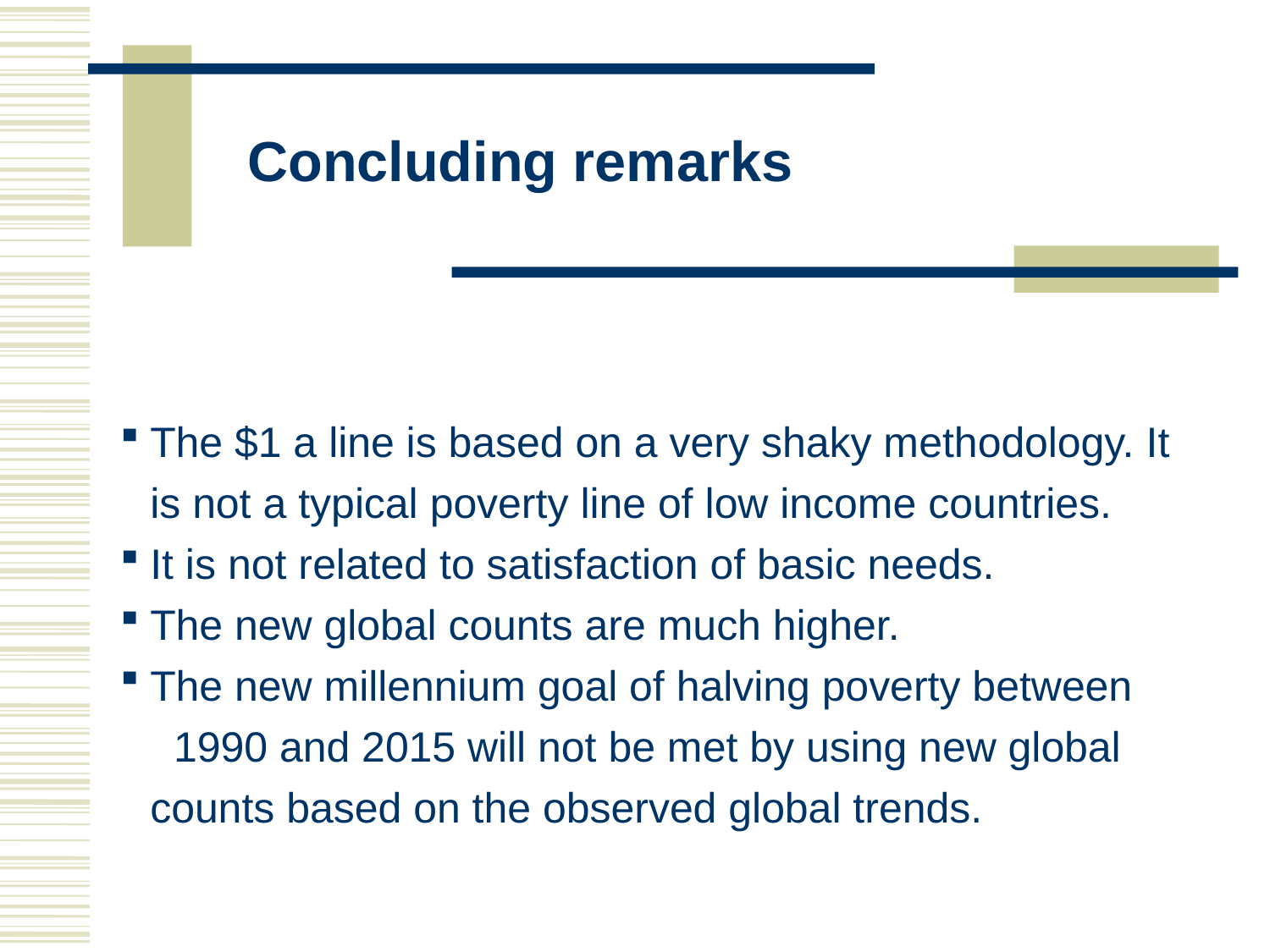

# Concluding remarks

The $1 a line is based on a very shaky methodology. It is not a typical poverty line of low income countries.
It is not related to satisfaction of basic needs.
The new global counts are much higher.
The new millennium goal of halving poverty between
  1990 and 2015 will not be met by using new global counts based on the observed global trends.